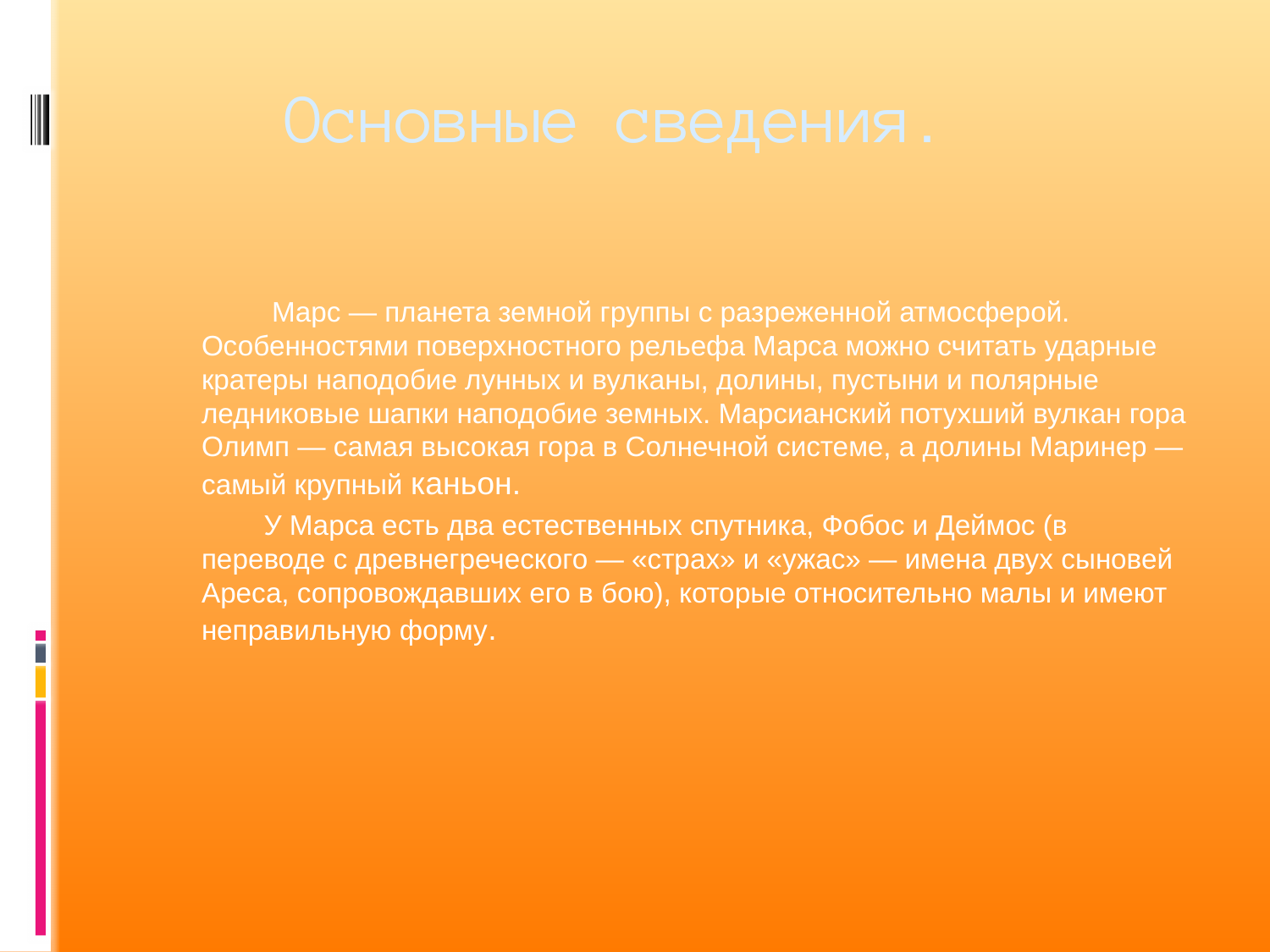

# Основные сведения.

 Марс — планета земной группы с разреженной атмосферой. Особенностями поверхностного рельефа Марса можно считать ударные кратеры наподобие лунных и вулканы, долины, пустыни и полярные ледниковые шапки наподобие земных. Марсианский потухший вулкан гора Олимп — самая высокая гора в Солнечной системе, а долины Маринер — самый крупный каньон.
У Марса есть два естественных спутника, Фобос и Деймос (в переводе с древнегреческого — «страх» и «ужас» — имена двух сыновей Ареса, сопровождавших его в бою), которые относительно малы и имеют неправильную форму.